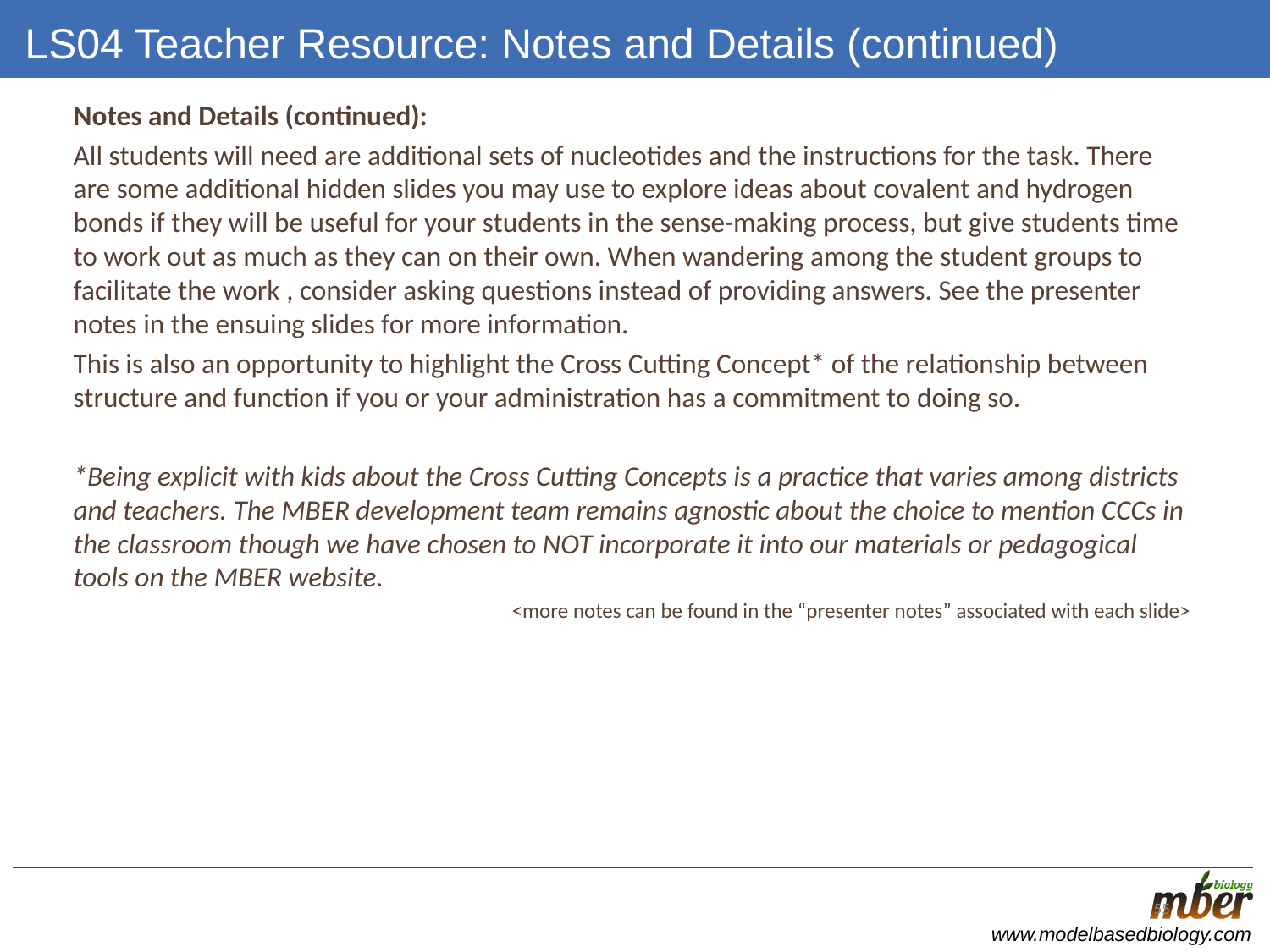

# LS04 Teacher Resource: Notes and Details (continued)
Notes and Details (continued):
All students will need are additional sets of nucleotides and the instructions for the task. There are some additional hidden slides you may use to explore ideas about covalent and hydrogen bonds if they will be useful for your students in the sense-making process, but give students time to work out as much as they can on their own. When wandering among the student groups to facilitate the work , consider asking questions instead of providing answers. See the presenter notes in the ensuing slides for more information.
This is also an opportunity to highlight the Cross Cutting Concept* of the relationship between structure and function if you or your administration has a commitment to doing so.

*Being explicit with kids about the Cross Cutting Concepts is a practice that varies among districts and teachers. The MBER development team remains agnostic about the choice to mention CCCs in the classroom though we have chosen to NOT incorporate it into our materials or pedagogical tools on the MBER website.
<more notes can be found in the “presenter notes” associated with each slide>
55